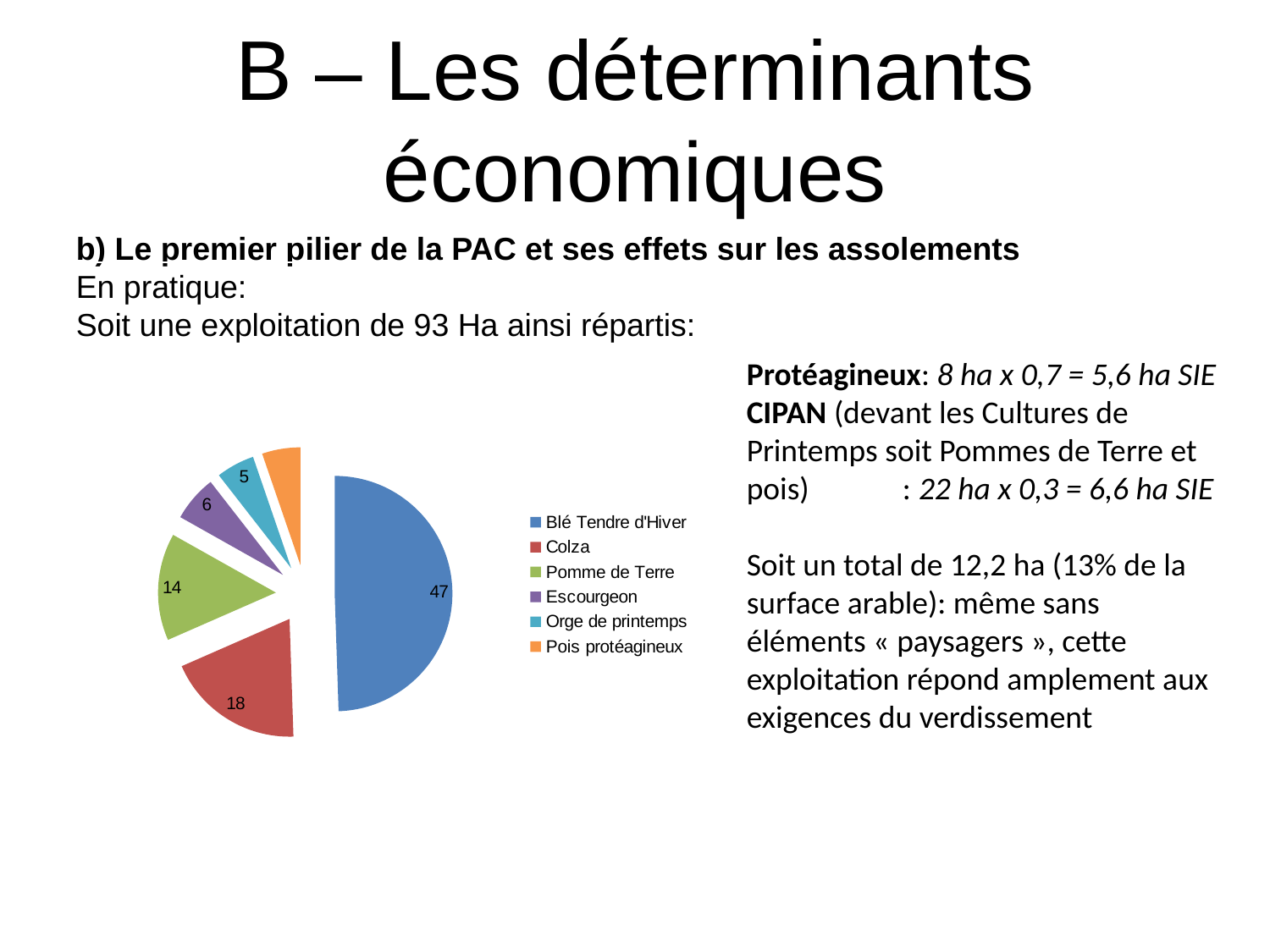

à l'aide de la méthode de spatialisation AURELHY, à partir de séries de données pluviométriques homogènes sur la période 1981-2010.
L'éventail des précipitations annuelles moyennes est très large, puisqu'il va de moins de 600 mm dans la moitié est de l'Eure-et-Loir, le delta du Rhône et la vallée de l'Aude, à plus de 2000 mm sur les monts du Cantal, au mont Aigoual et en Chartreuse.
Les précipitations restent inférieures à 800 mm sur l'ensemble du Bassin parisien. La pluviométrie est plus élevée le long des côtes de la Manche de Boulogne-sur-Mer à la Bretagne où elle dépasse partout 800 mm (sauf dans l'est du Cotentin et la Côte d'Emeraude, allant de la pointe du Roc à St-Brieuc). L'augmentation des précipitations sur le relief faisant face à l'océan (collines de Normandie et massif Armoricain) est considérable eu égard à l'augmentation correspondante d'altitude, les précipitations y dépassant 1200 mm. L'Anjou et la Touraine ont une pluviométrie qui reste comprise entre 600 et  700 mm. Dans le Poitou la pluviométrie dépasse 800 mm à l'ouest de Poitiers et jusqu'aux Charentes.

B – Les déterminants économiques
b) Le premier pilier de la PAC et ses effets sur les assolements
En pratique:
Soit une exploitation de 93 Ha ainsi répartis:

Protéagineux: 8 ha x 0,7 = 5,6 ha SIE
CIPAN (devant les Cultures de Printemps soit Pommes de Terre et pois)             : 22 ha x 0,3 = 6,6 ha SIE

Soit un total de 12,2 ha (13% de la surface arable): même sans éléments « paysagers », cette exploitation répond amplement aux exigences du verdissement

### Chart

| Category |  |
|---|---|
| Blé Tendre d'Hiver | 47.0 |
| Colza  | 18.0 |
| Pomme de Terre | 14.0 |
| Escourgeon | 6.0 |
| Orge de printemps | 5.0 |
| Pois protéagineux | 5.0 |